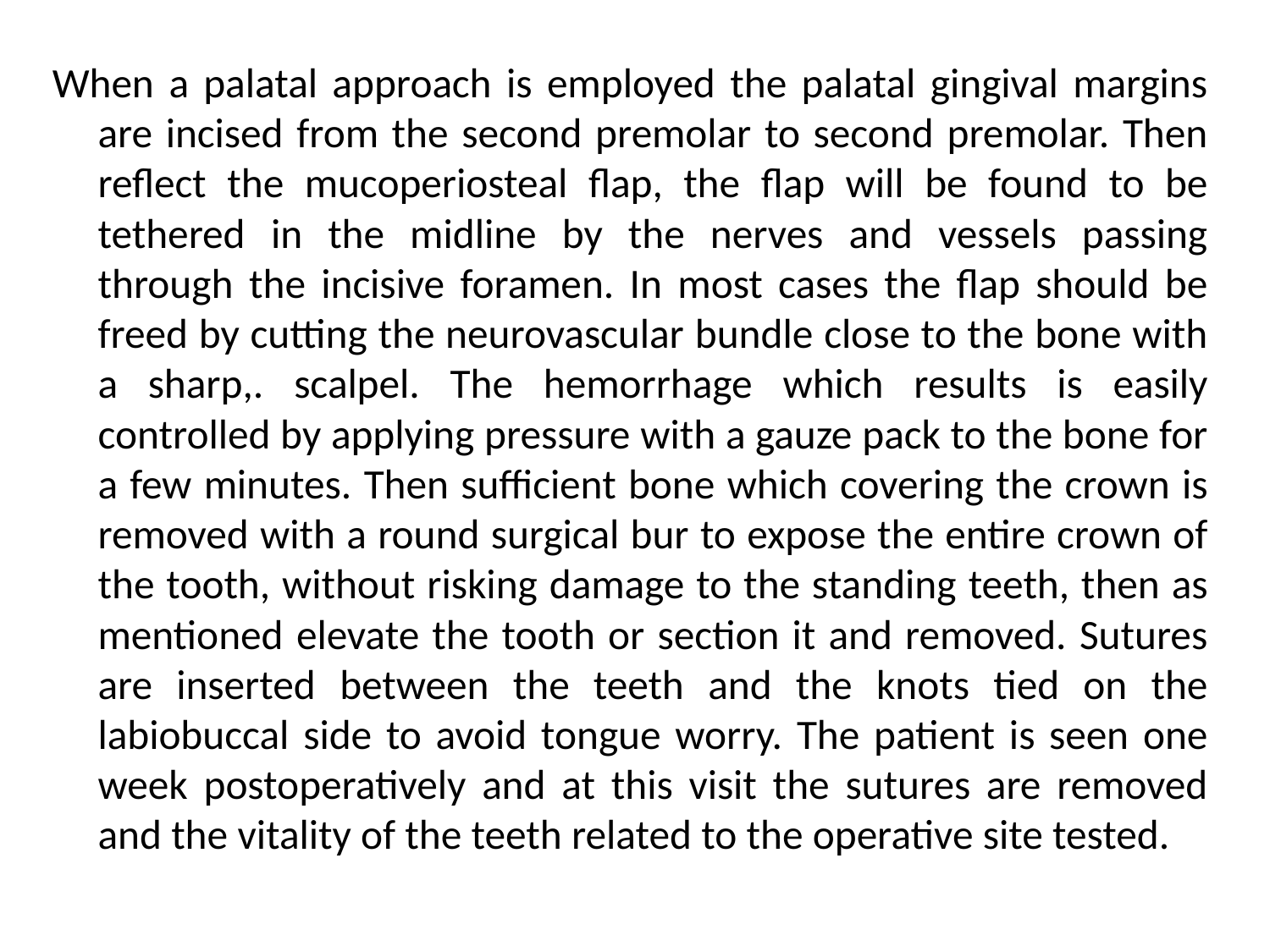

When a palatal approach is employed the palatal gingival margins are incised from the second premolar to second premolar. Then reflect the mucoperiosteal flap, the flap will be found to be tethered in the midline by the nerves and vessels passing through the incisive foramen. In most cases the flap should be freed by cutting the neurovascular bundle close to the bone with a sharp,. scalpel. The hemorrhage which results is easily controlled by applying pressure with a gauze pack to the bone for a few minutes. Then sufficient bone which covering the crown is removed with a round surgical bur to expose the entire crown of the tooth, without risking damage to the standing teeth, then as mentioned elevate the tooth or section it and removed. Sutures are inserted between the teeth and the knots tied on the labiobuccal side to avoid tongue worry. The patient is seen one week postoperatively and at this visit the sutures are removed and the vitality of the teeth related to the operative site tested.